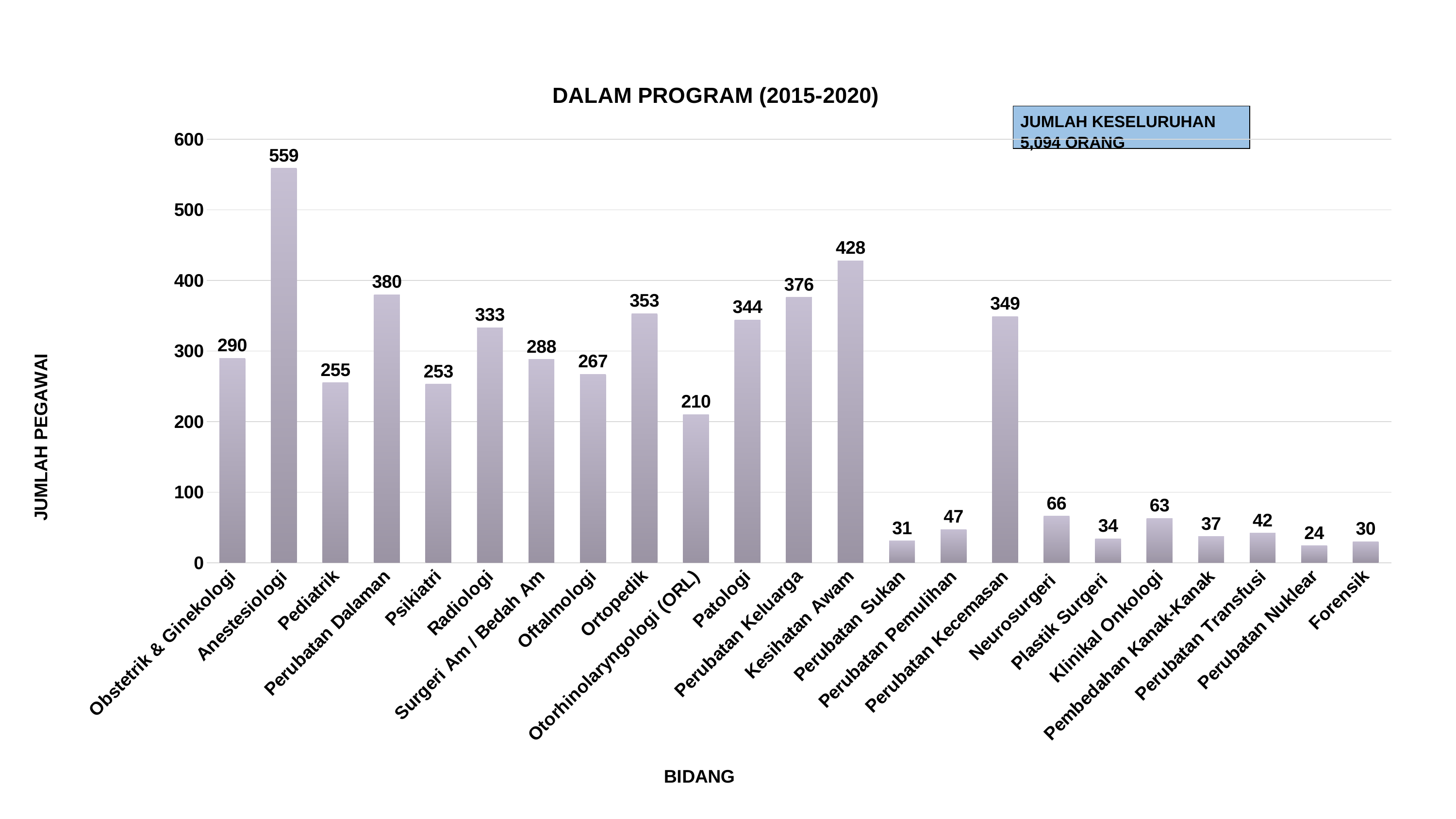

### Chart: DALAM PROGRAM (2015-2020)

| Category | JUMLAH |
|---|---|
| Obstetrik & Ginekologi | 290.0 |
| Anestesiologi | 559.0 |
| Pediatrik | 255.0 |
| Perubatan Dalaman | 380.0 |
| Psikiatri | 253.0 |
| Radiologi | 333.0 |
| Surgeri Am / Bedah Am | 288.0 |
| Oftalmologi | 267.0 |
| Ortopedik | 353.0 |
| Otorhinolaryngologi (ORL) | 210.0 |
| Patologi | 344.0 |
| Perubatan Keluarga | 376.0 |
| Kesihatan Awam | 428.0 |
| Perubatan Sukan | 31.0 |
| Perubatan Pemulihan | 47.0 |
| Perubatan Kecemasan | 349.0 |
| Neurosurgeri  | 66.0 |
| Plastik Surgeri  | 34.0 |
| Klinikal Onkologi | 63.0 |
| Pembedahan Kanak-Kanak | 37.0 |
| Perubatan Transfusi | 42.0 |
| Perubatan Nuklear | 24.0 |
| Forensik | 30.0 |
JUMLAH KESELURUHAN 5,094 ORANG